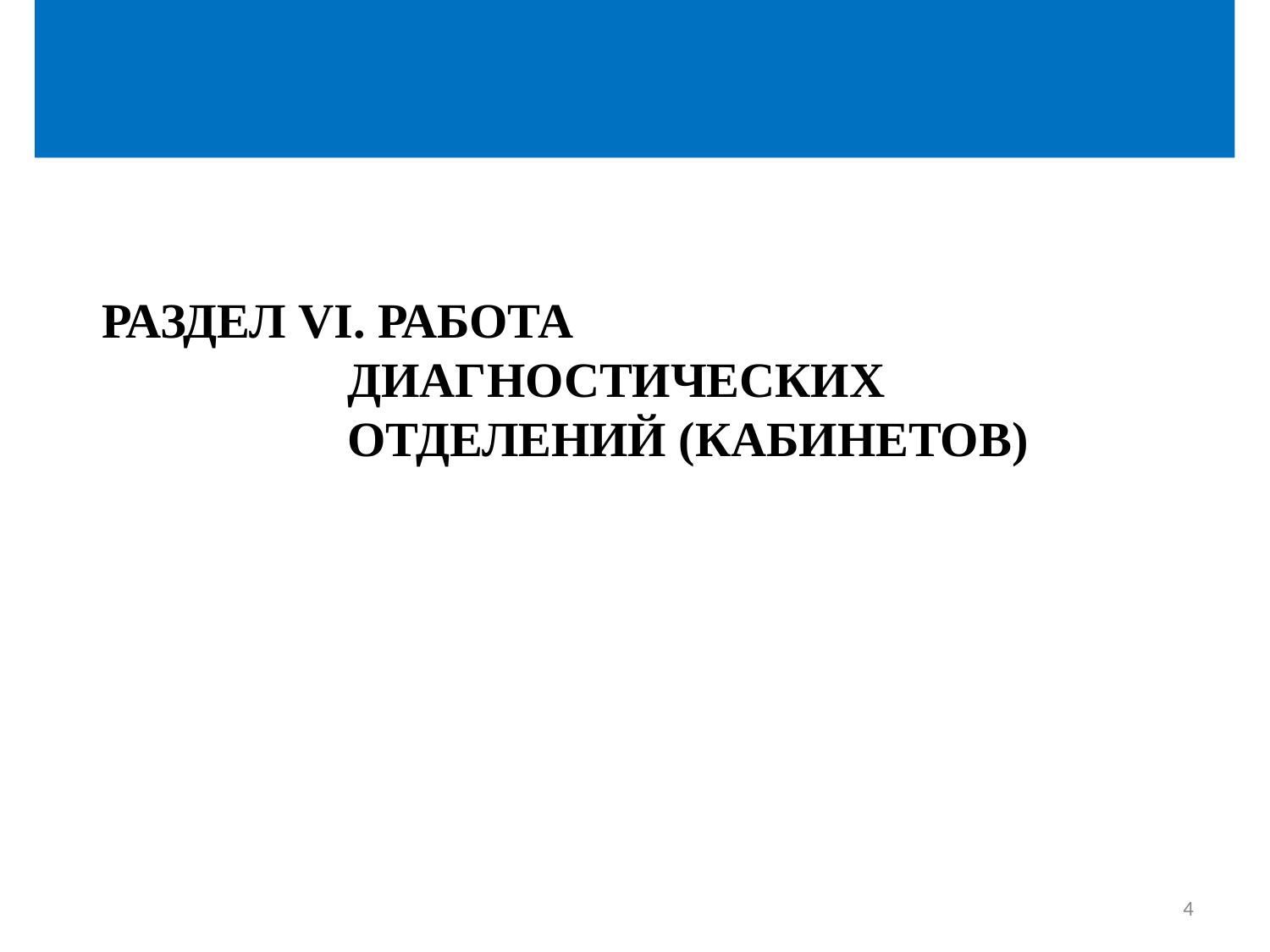

РАЗДЕЛ VI. РАБОТА
                       ДИАГНОСТИЧЕСКИХ
                       ОТДЕЛЕНИЙ (КАБИНЕТОВ)
4